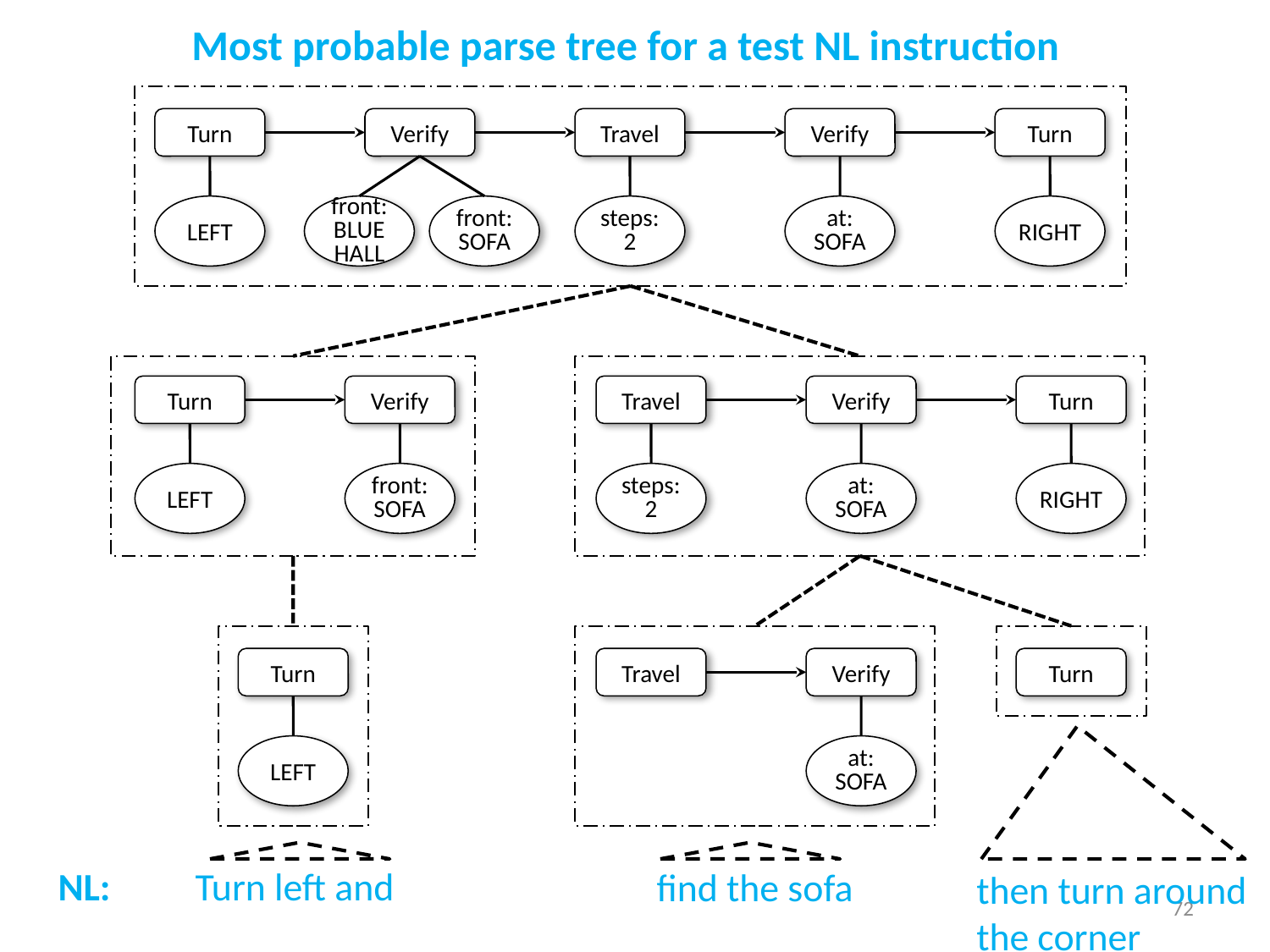

Most probable parse tree for a test NL instruction

Turn
Verify
Travel
Verify
Turn
LEFT
front:
BLUE
HALL
front:
SOFA
steps:
2
at:
SOFA
RIGHT

Turn
Verify
Travel
Verify
Turn
LEFT
front:
SOFA
steps:
2
at:
SOFA
RIGHT

Turn
Travel
Verify
Turn

LEFT
at:
SOFA

Turn left and
NL:
find the sofa
then turn around
the corner
72